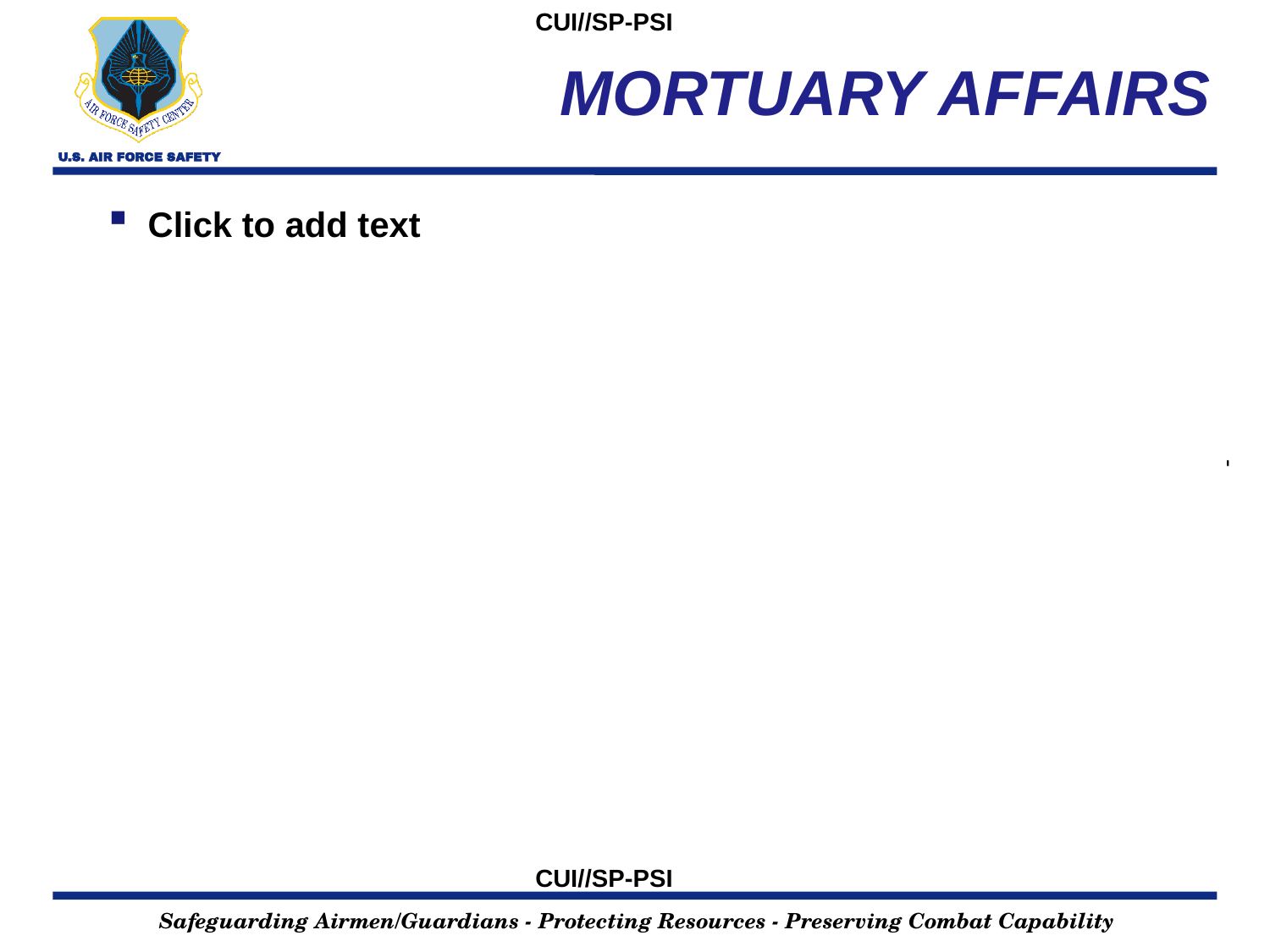

CUI//SP-PSI
# MORTUARY AFFAIRS
Click to add text

CUI//SP-PSI